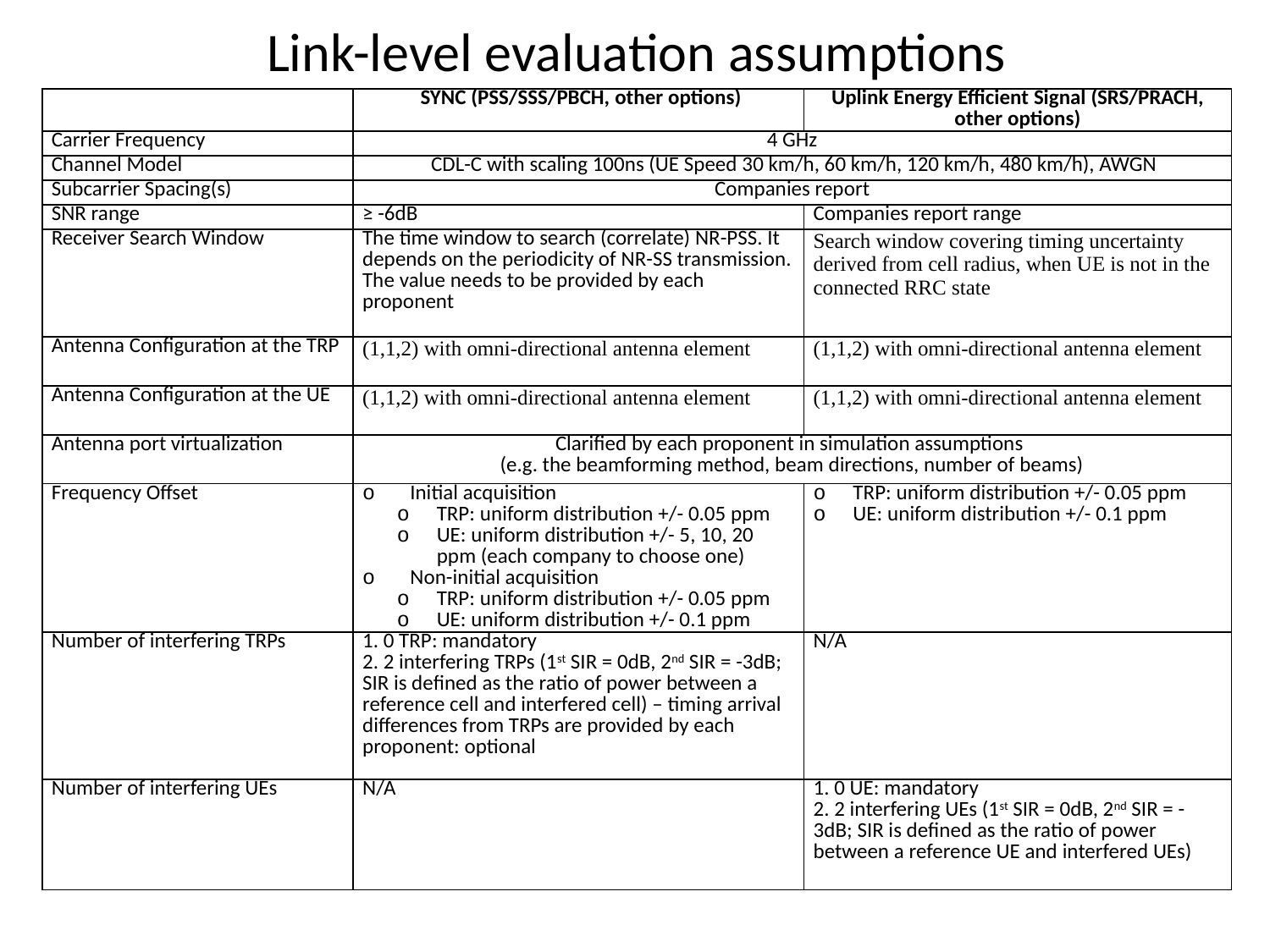

# Link-level evaluation assumptions
|  | SYNC (PSS/SSS/PBCH, other options) | Uplink Energy Efficient Signal (SRS/PRACH, other options) |
| --- | --- | --- |
| Carrier Frequency | 4 GHz |  |
| Channel Model | CDL-C with scaling 100ns (UE Speed 30 km/h, 60 km/h, 120 km/h, 480 km/h), AWGN |  |
| Subcarrier Spacing(s) | Companies report |  |
| SNR range | ≥ -6dB | Companies report range |
| Receiver Search Window | The time window to search (correlate) NR-PSS. It depends on the periodicity of NR-SS transmission. The value needs to be provided by each proponent | Search window covering timing uncertainty derived from cell radius, when UE is not in the connected RRC state |
| Antenna Configuration at the TRP | (1,1,2) with omni-directional antenna element | (1,1,2) with omni-directional antenna element |
| Antenna Configuration at the UE | (1,1,2) with omni-directional antenna element | (1,1,2) with omni-directional antenna element |
| Antenna port virtualization | Clarified by each proponent in simulation assumptions (e.g. the beamforming method, beam directions, number of beams) |  |
| Frequency Offset | Initial acquisition TRP: uniform distribution +/- 0.05 ppm UE: uniform distribution +/- 5, 10, 20 ppm (each company to choose one) Non-initial acquisition TRP: uniform distribution +/- 0.05 ppm UE: uniform distribution +/- 0.1 ppm | TRP: uniform distribution +/- 0.05 ppm UE: uniform distribution +/- 0.1 ppm |
| Number of interfering TRPs | 1. 0 TRP: mandatory 2. 2 interfering TRPs (1st SIR = 0dB, 2nd SIR = -3dB; SIR is defined as the ratio of power between a reference cell and interfered cell) – timing arrival differences from TRPs are provided by each proponent: optional | N/A |
| Number of interfering UEs | N/A | 1. 0 UE: mandatory 2. 2 interfering UEs (1st SIR = 0dB, 2nd SIR = -3dB; SIR is defined as the ratio of power between a reference UE and interfered UEs) |